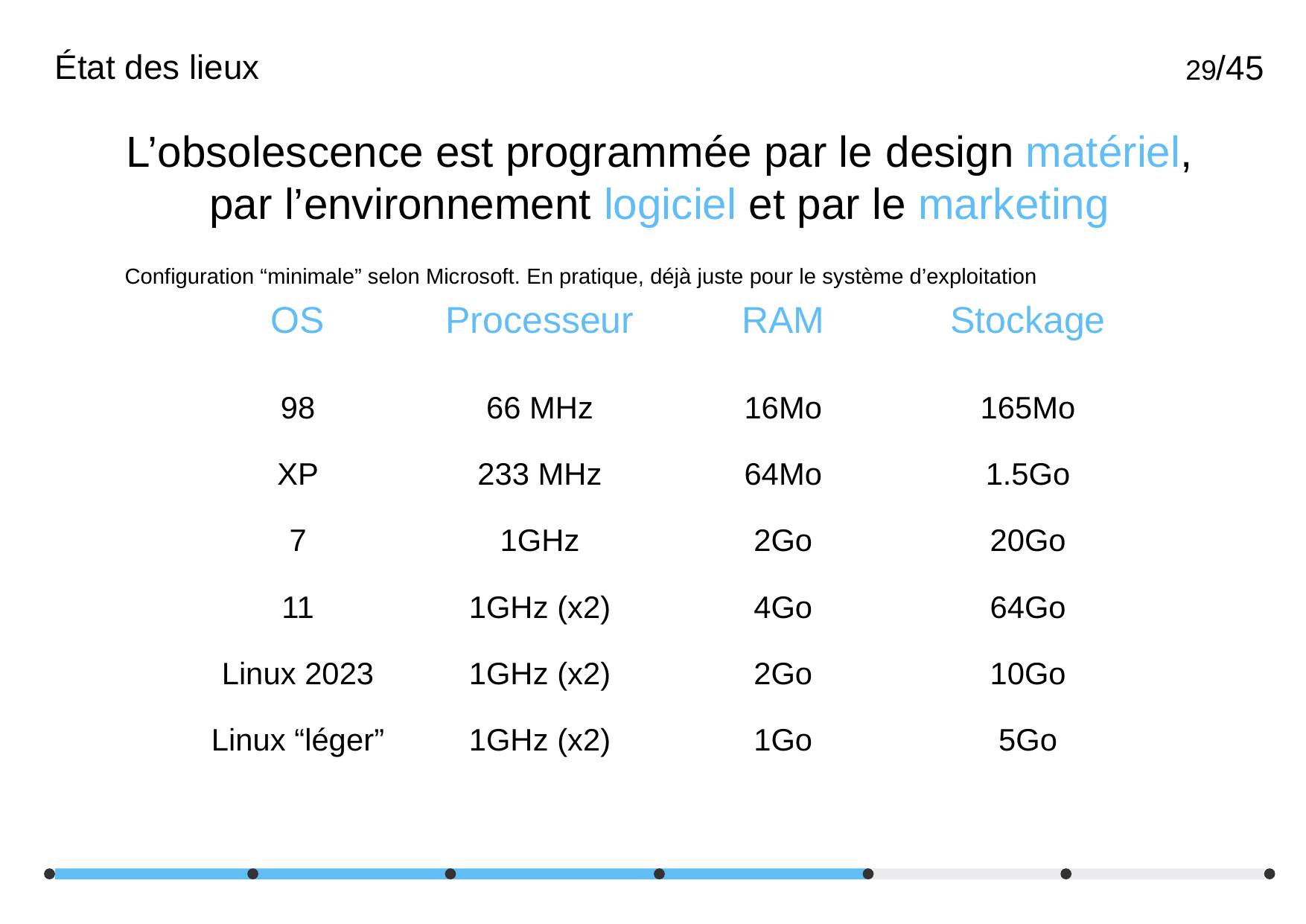

# État des lieux
29/45
L’obsolescence est programmée par le design matériel, par l’environnement logiciel et par le marketing
Configuration “minimale” selon Microsoft. En pratique, déjà juste pour le système d’exploitation
| OS | Processeur | RAM | Stockage |
| --- | --- | --- | --- |
| 98 | 66 MHz | 16Mo | 165Mo |
| XP | 233 MHz | 64Mo | 1.5Go |
| 7 | 1GHz | 2Go | 20Go |
| 11 | 1GHz (x2) | 4Go | 64Go |
| Linux 2023 | 1GHz (x2) | 2Go | 10Go |
| Linux “léger” | 1GHz (x2) | 1Go | 5Go |